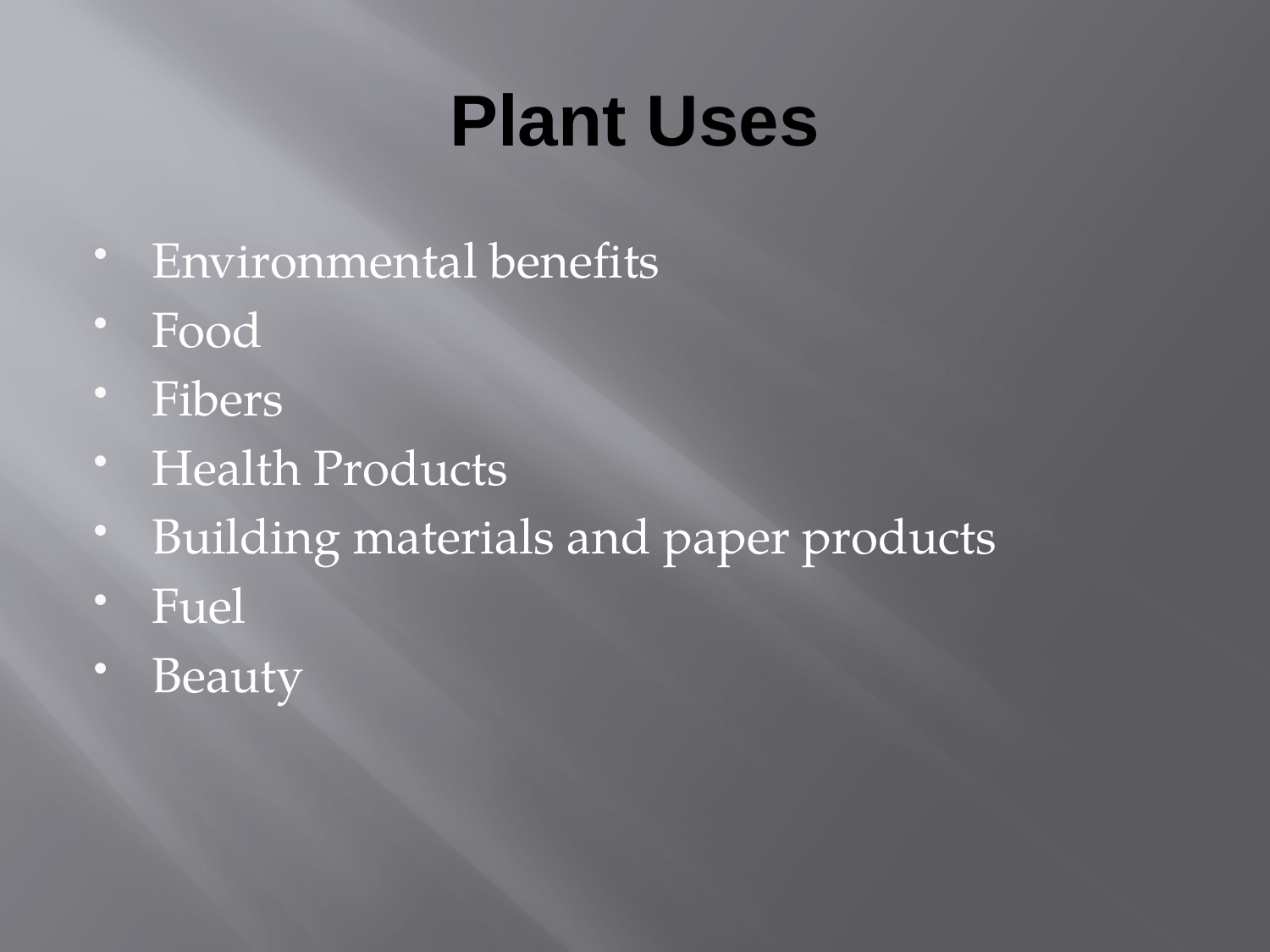

# Plant Uses
Environmental benefits
Food
Fibers
Health Products
Building materials and paper products
Fuel
Beauty